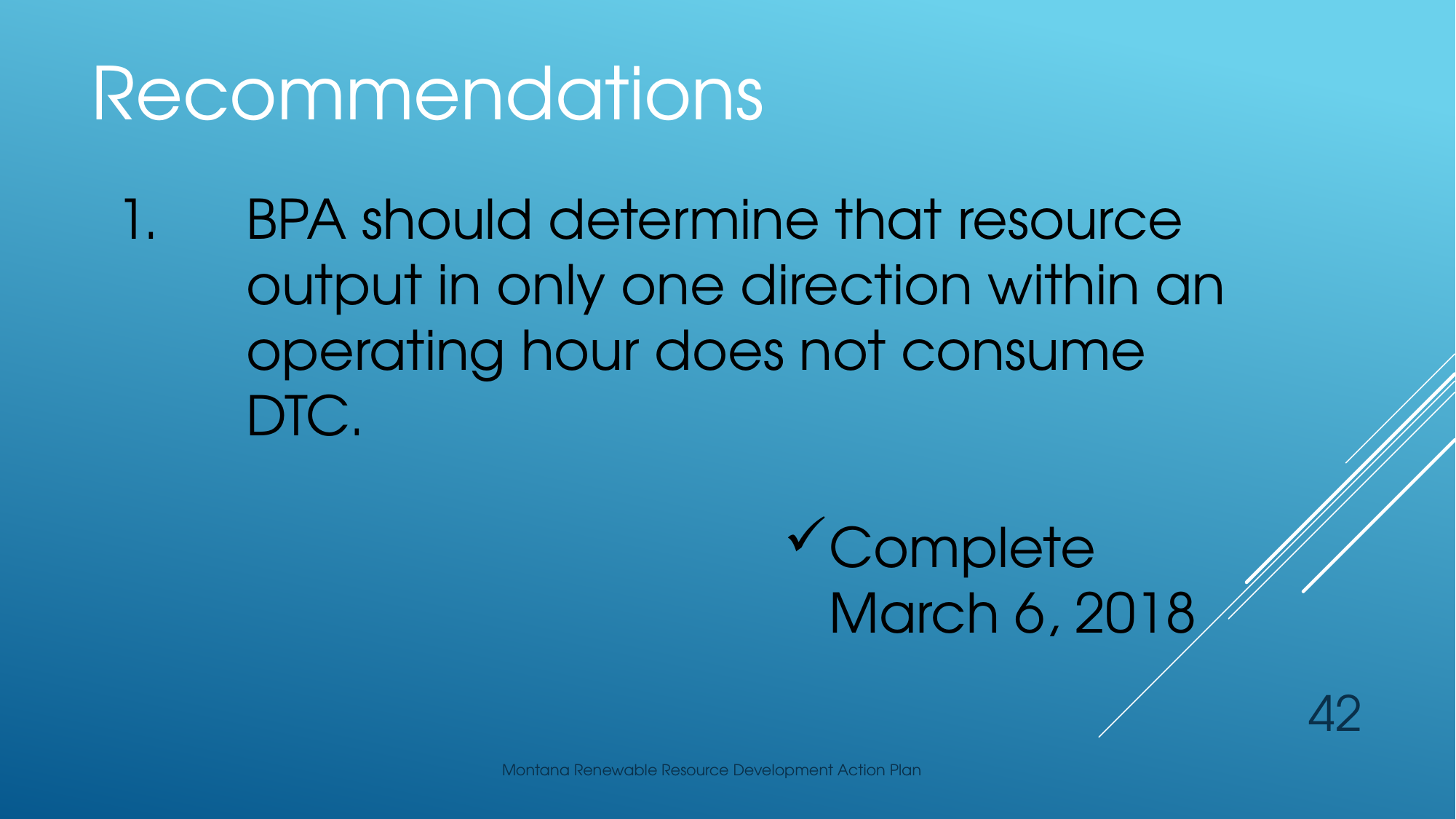

Recommendations
BPA should determine that resource output in only one direction within an operating hour does not consume DTC.
Complete
   March 6, 2018
42
Montana Renewable Resource Development Action Plan